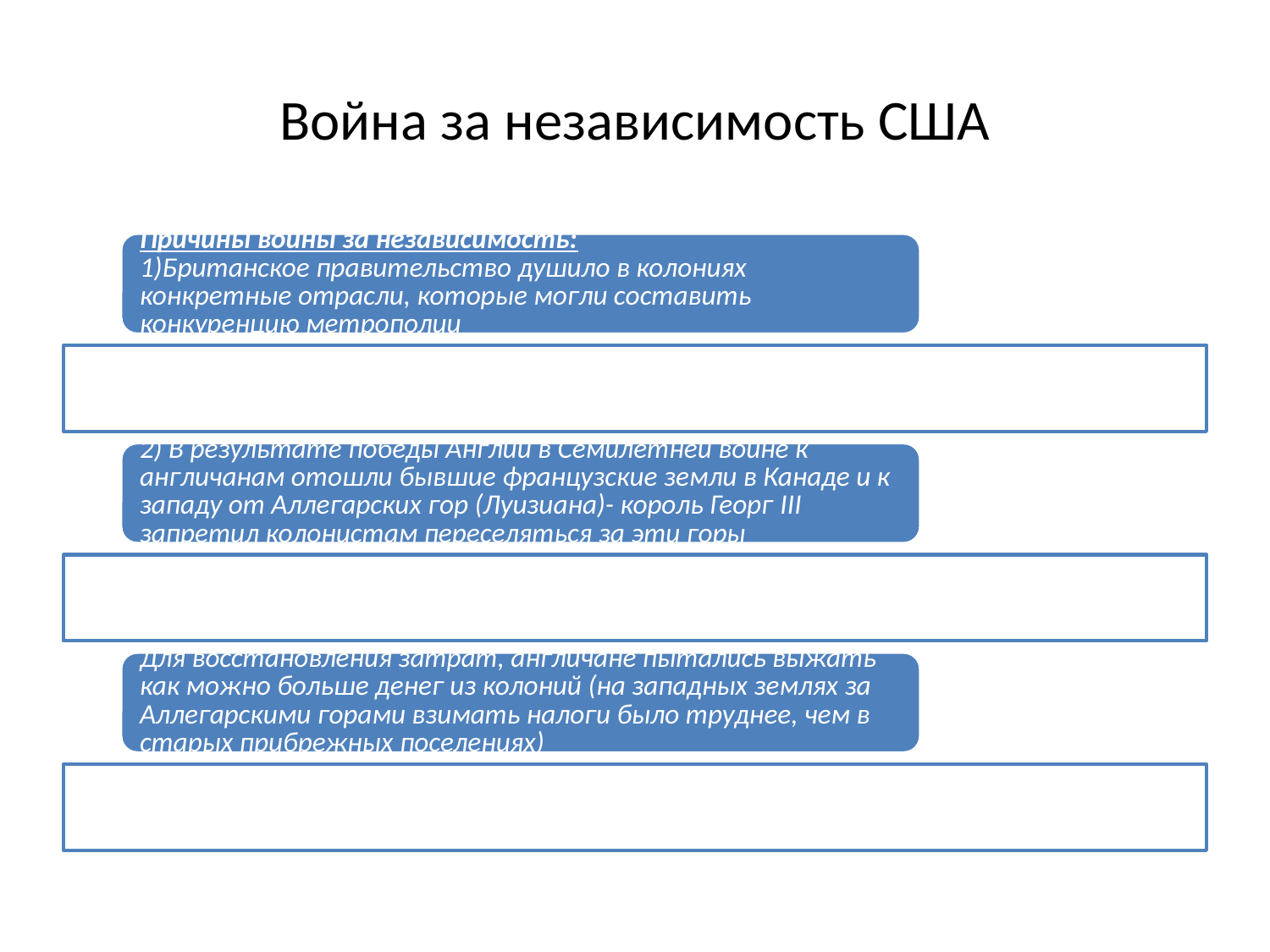

# Война за независимость США
Причины войны за независимость:
1)Британское правительство душило в колониях конкретные отрасли, которые могли составить конкуренцию метрополии
2) В результате победы Англии в Семилетней войне к англичанам отошли бывшие французские земли в Канаде и к западу от Аллегарских гор (Луизиана)- король Георг III запретил колонистам переселяться за эти горы
Для восстановления затрат, англичане пытались выжать как можно больше денег из колоний (на западных землях за Аллегарскими горами взимать налоги было труднее, чем в старых прибрежных поселениях)